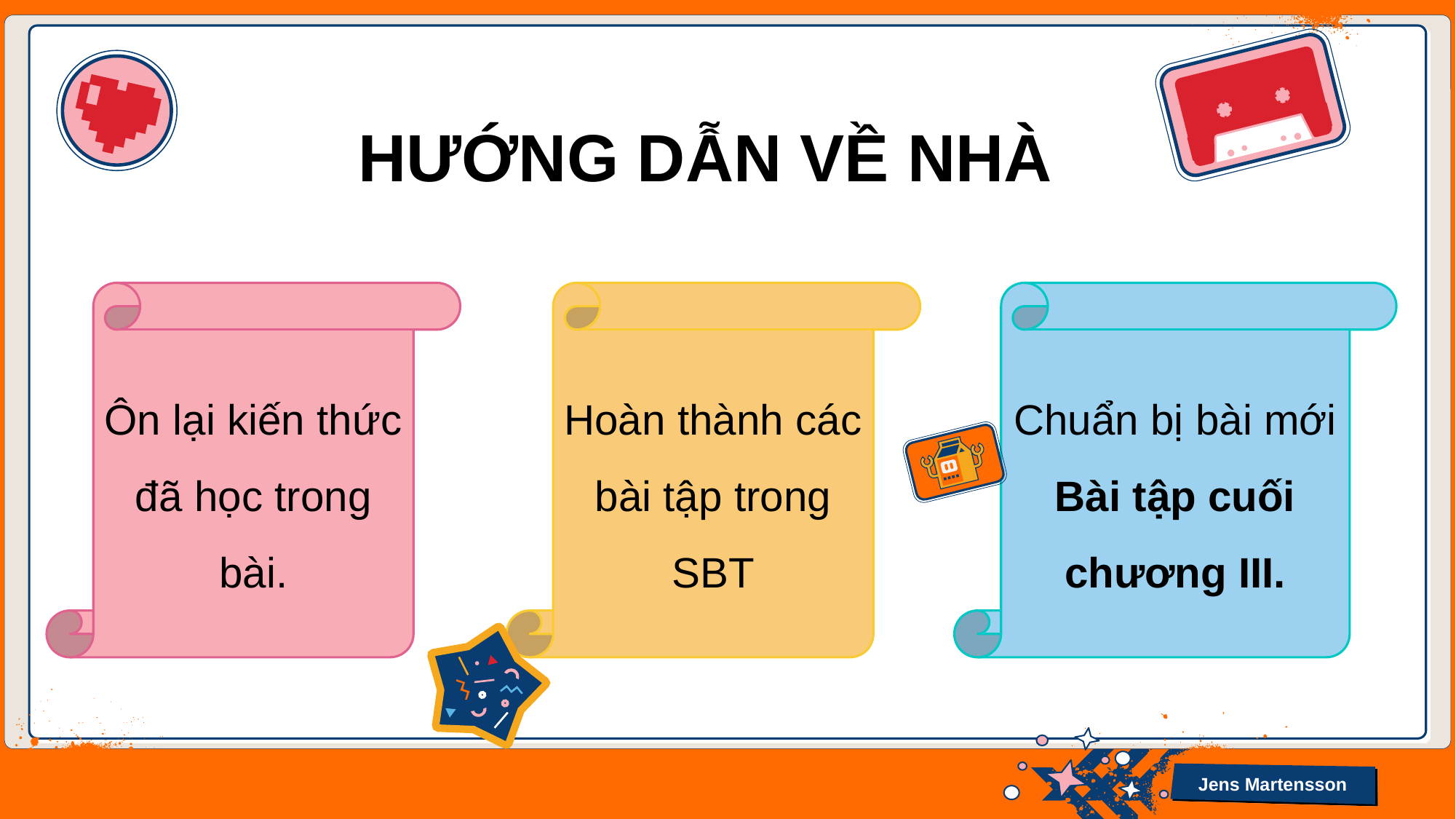

HƯỚNG DẪN VỀ NHÀ
Hoàn thành các bài tập trong SBT
Chuẩn bị bài mới Bài tập cuối chương III.
Ôn lại kiến thức đã học trong bài.